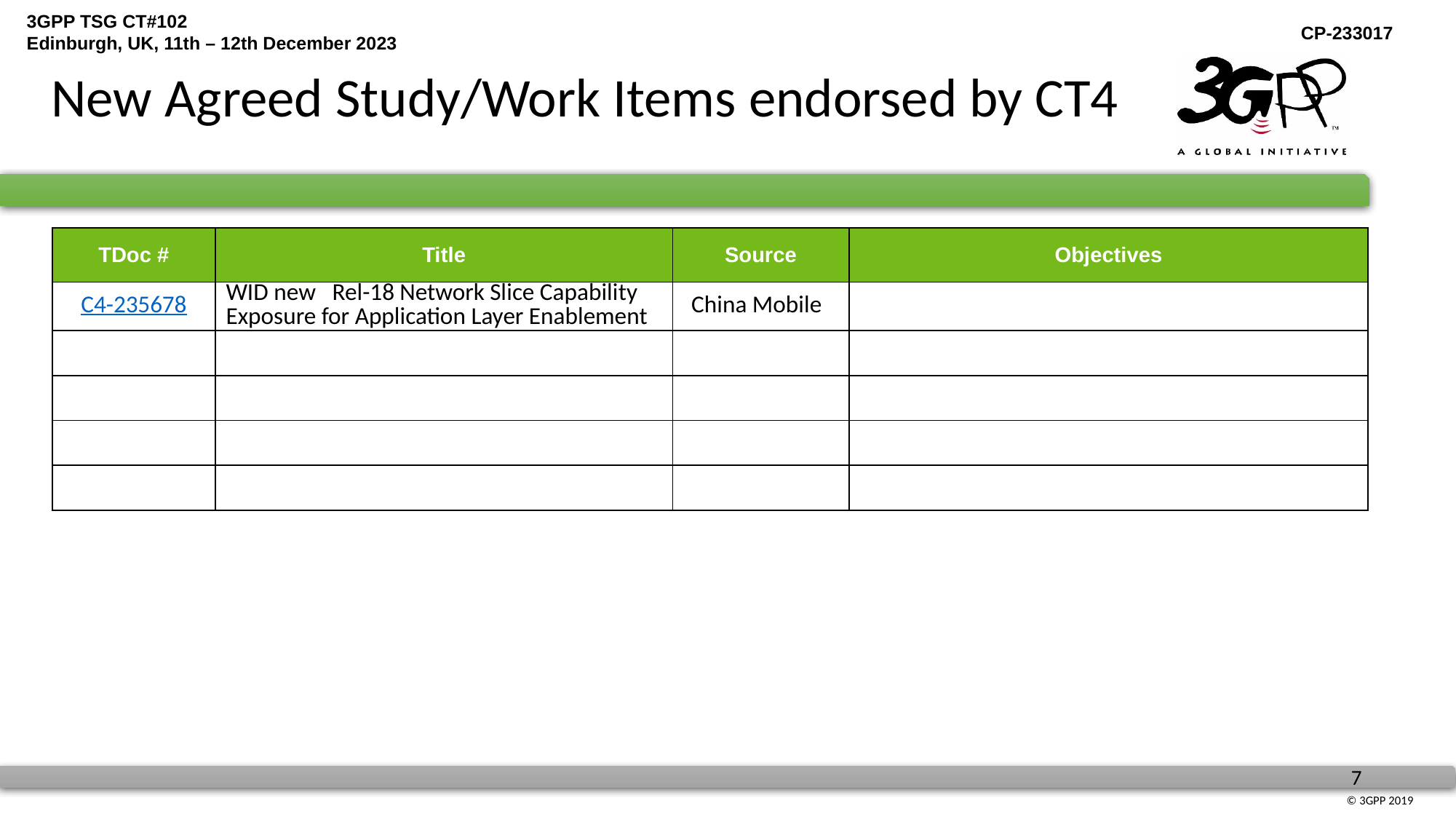

# New Agreed Study/Work Items endorsed by CT4
| TDoc # | Title | Source | Objectives |
| --- | --- | --- | --- |
| C4-235678 | WID new Rel-18 Network Slice Capability Exposure for Application Layer Enablement | China Mobile |  |
|  |  |  |  |
|  |  |  |  |
|  |  |  |  |
|  |  |  |  |